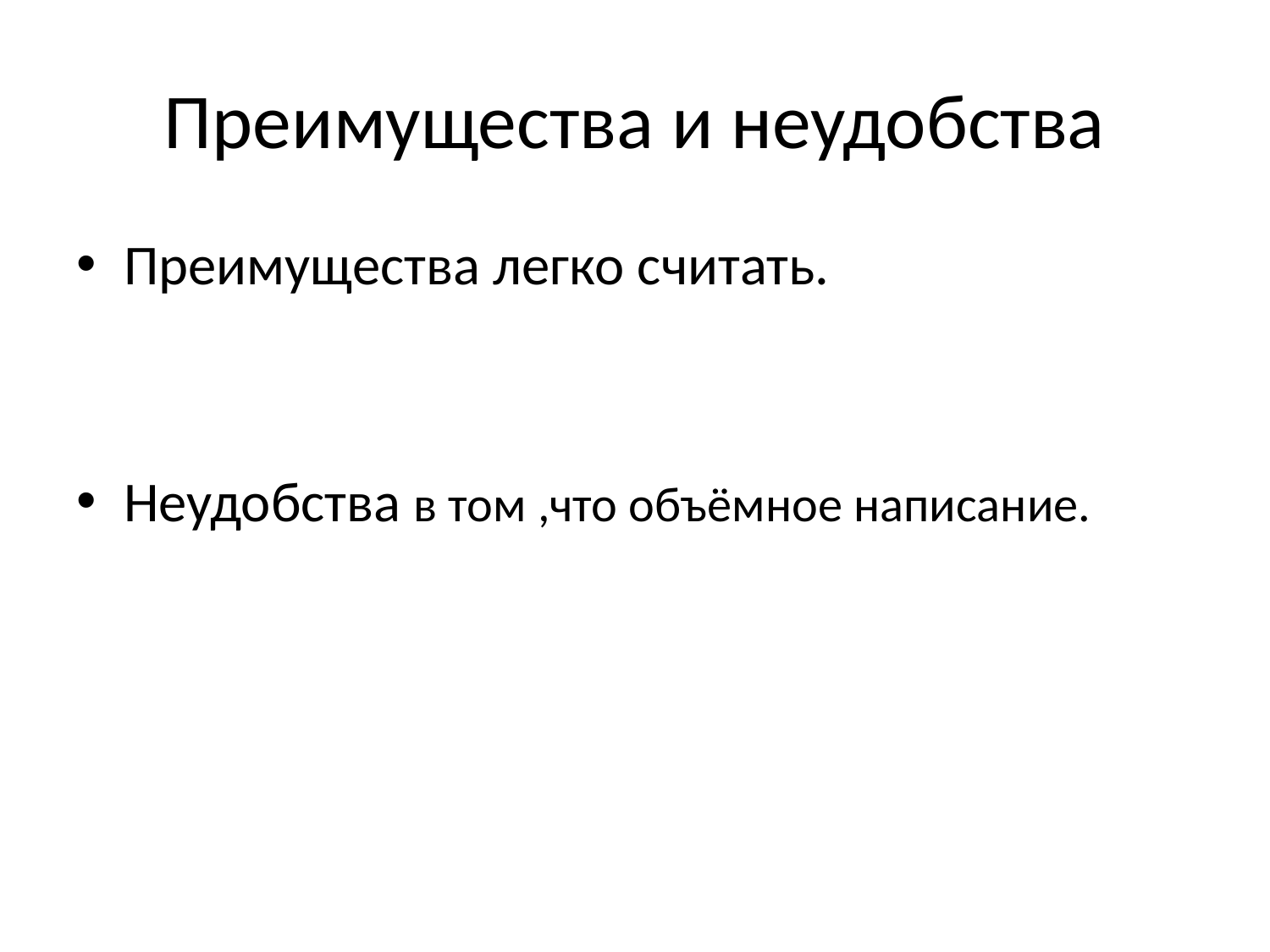

# Преимущества и неудобства
Преимущества легко считать.

Неудобства в том ,что объёмное написание.